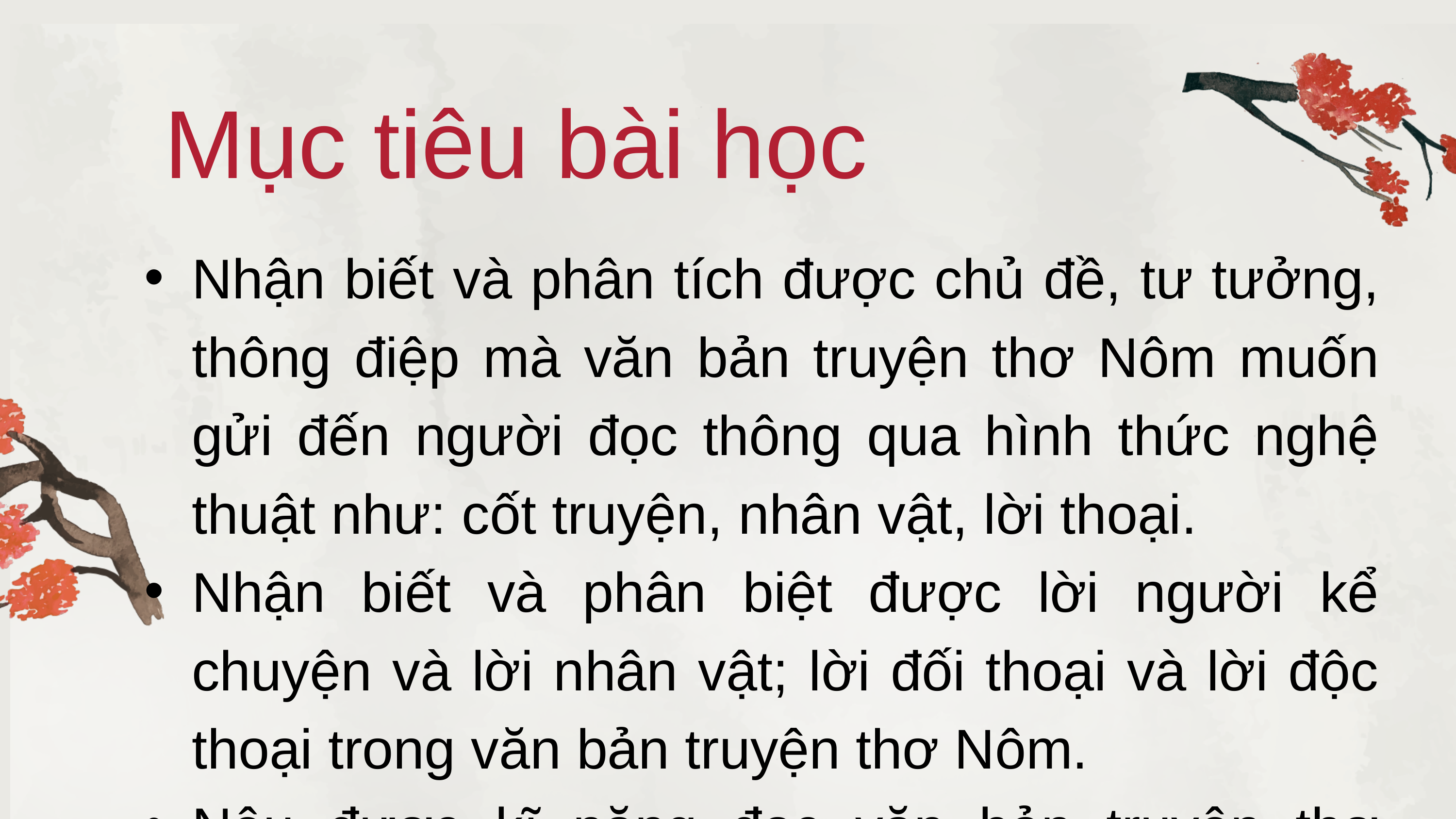

Mục tiêu bài học
Nhận biết và phân tích được chủ đề, tư tưởng, thông điệp mà văn bản truyện thơ Nôm muốn gửi đến người đọc thông qua hình thức nghệ thuật như: cốt truyện, nhân vật, lời thoại.
Nhận biết và phân biệt được lời người kể chuyện và lời nhân vật; lời đối thoại và lời độc thoại trong văn bản truyện thơ Nôm.
Nêu được kĩ năng đọc văn bản truyện thơ Nôm.